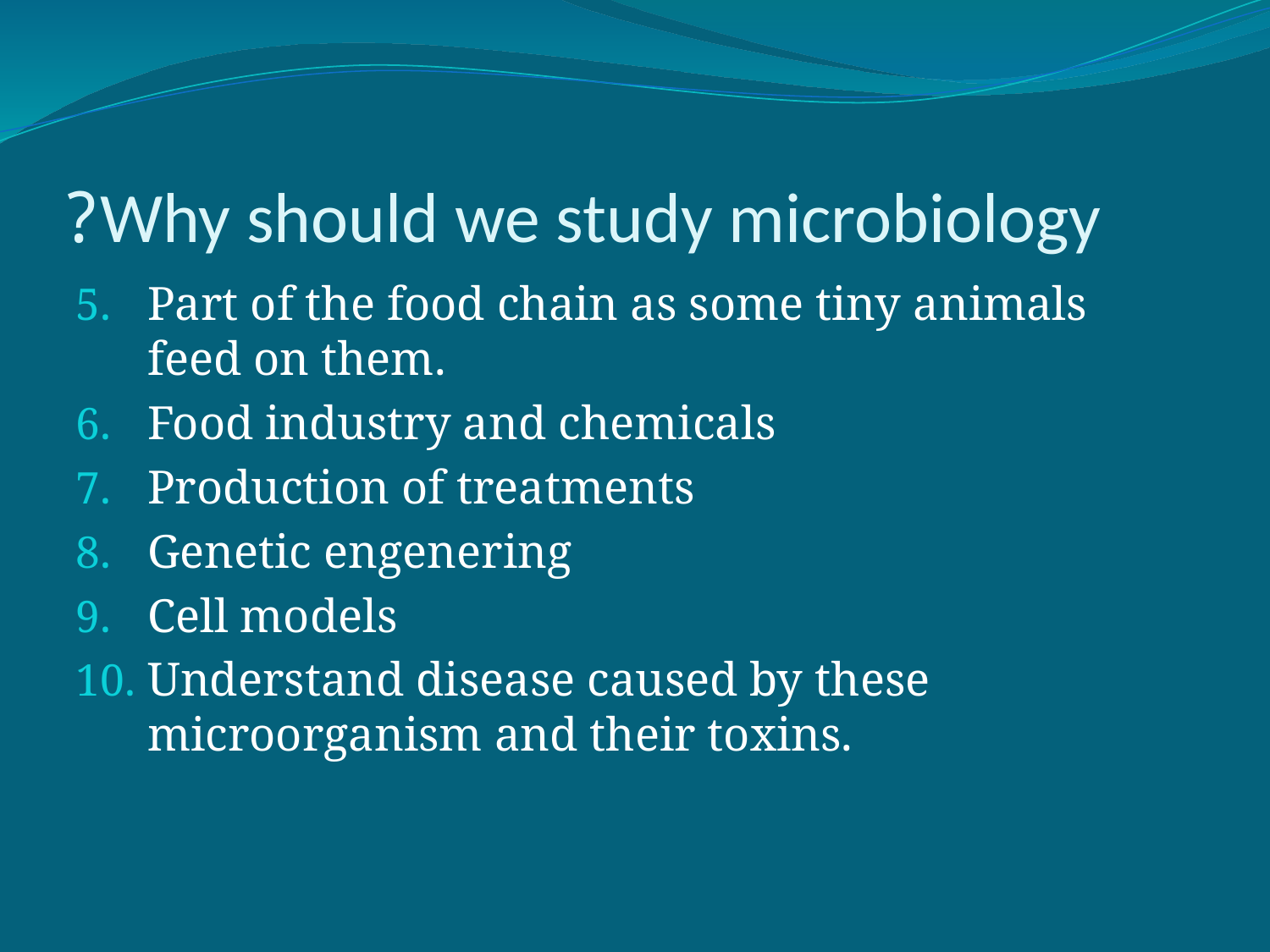

# Why should we study microbiology?
Part of the food chain as some tiny animals feed on them.
Food industry and chemicals
Production of treatments
Genetic engenering
Cell models
Understand disease caused by these  microorganism and their toxins.